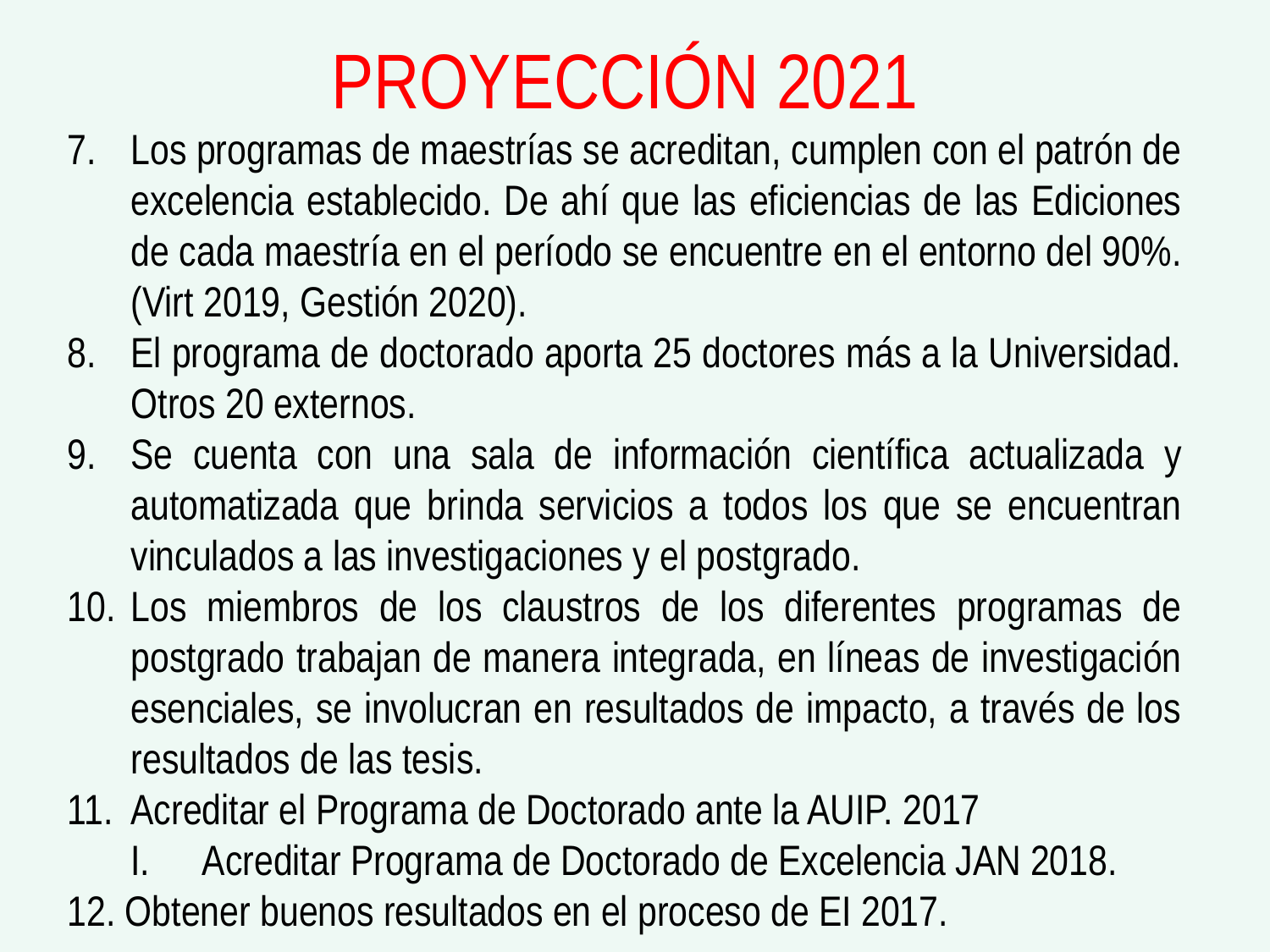

# PROYECCIÓN 2021
Los programas de maestrías se acreditan, cumplen con el patrón de excelencia establecido. De ahí que las eficiencias de las Ediciones de cada maestría en el período se encuentre en el entorno del 90%. (Virt 2019, Gestión 2020).
El programa de doctorado aporta 25 doctores más a la Universidad. Otros 20 externos.
Se cuenta con una sala de información científica actualizada y automatizada que brinda servicios a todos los que se encuentran vinculados a las investigaciones y el postgrado.
Los miembros de los claustros de los diferentes programas de postgrado trabajan de manera integrada, en líneas de investigación esenciales, se involucran en resultados de impacto, a través de los resultados de las tesis.
Acreditar el Programa de Doctorado ante la AUIP. 2017
Acreditar Programa de Doctorado de Excelencia JAN 2018.
12. Obtener buenos resultados en el proceso de EI 2017.